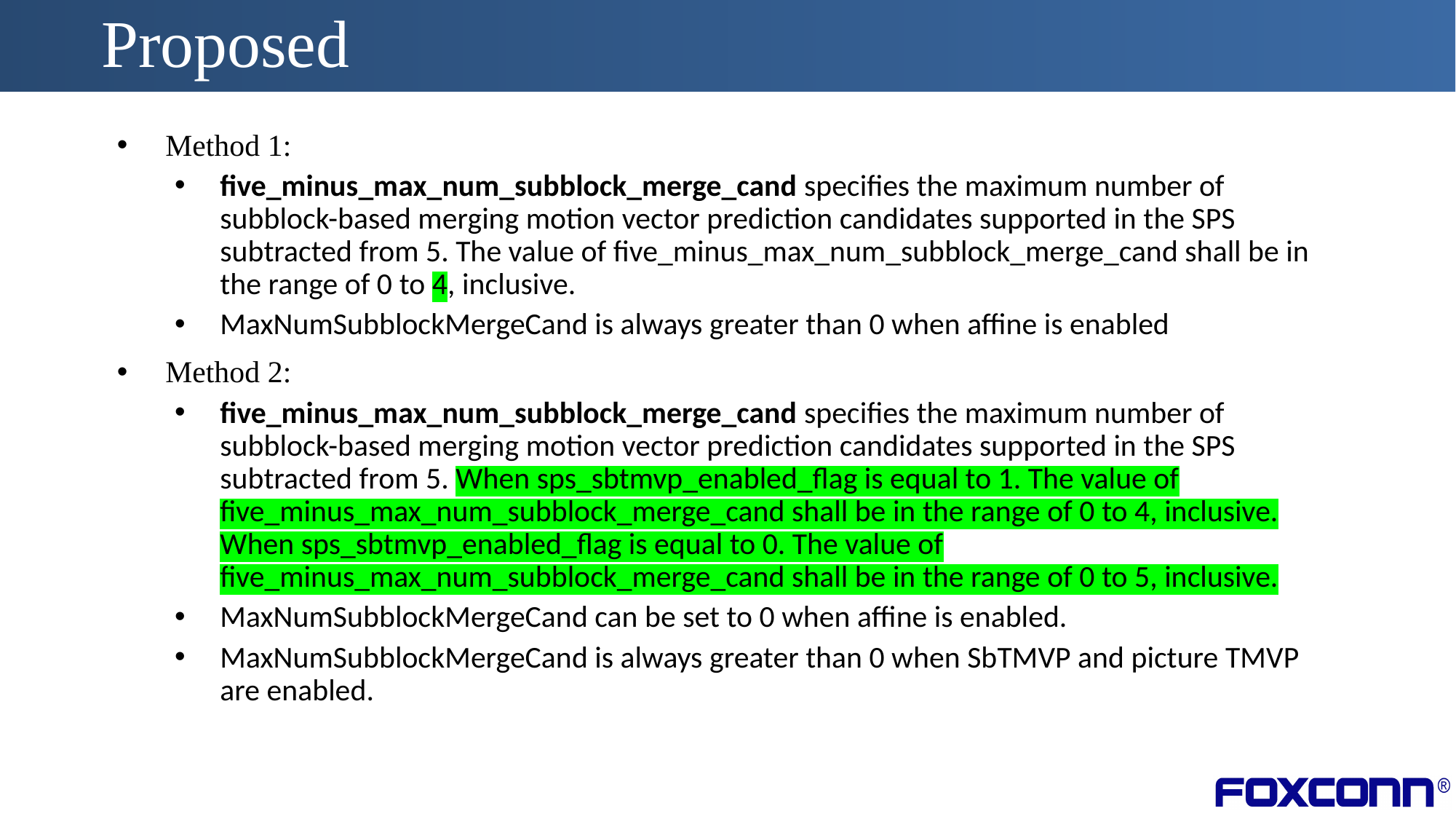

# Proposed
Method 1:
five_minus_max_num_subblock_merge_cand specifies the maximum number of subblock-based merging motion vector prediction candidates supported in the SPS subtracted from 5. The value of five_minus_max_num_subblock_merge_cand shall be in the range of 0 to 4, inclusive.
MaxNumSubblockMergeCand is always greater than 0 when affine is enabled
Method 2:
five_minus_max_num_subblock_merge_cand specifies the maximum number of subblock-based merging motion vector prediction candidates supported in the SPS subtracted from 5. When sps_sbtmvp_enabled_flag is equal to 1. The value of five_minus_max_num_subblock_merge_cand shall be in the range of 0 to 4, inclusive. When sps_sbtmvp_enabled_flag is equal to 0. The value of five_minus_max_num_subblock_merge_cand shall be in the range of 0 to 5, inclusive.
MaxNumSubblockMergeCand can be set to 0 when affine is enabled.
MaxNumSubblockMergeCand is always greater than 0 when SbTMVP and picture TMVP are enabled.